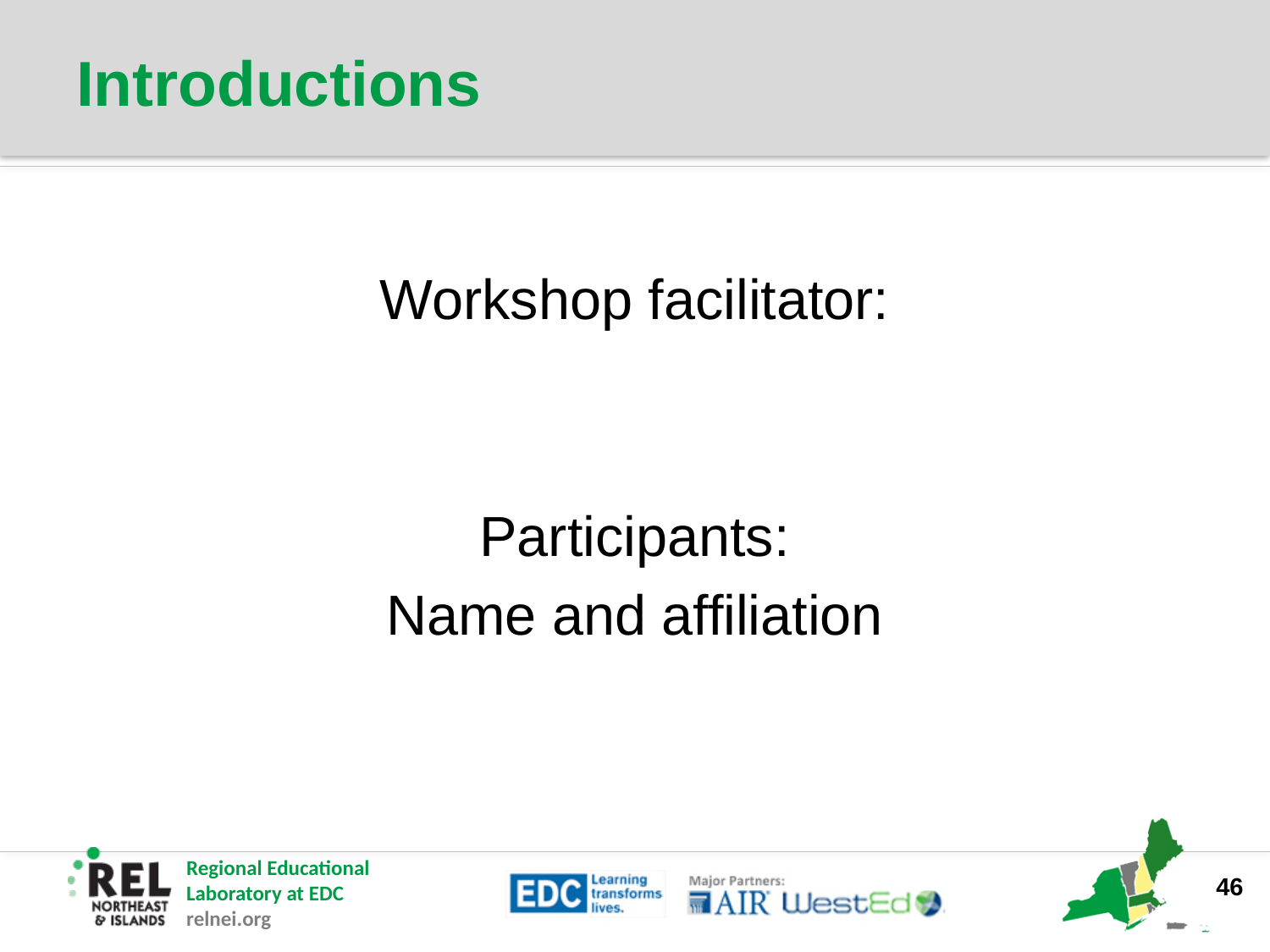

# Introductions
Workshop facilitator:

Participants:
Name and affiliation
46